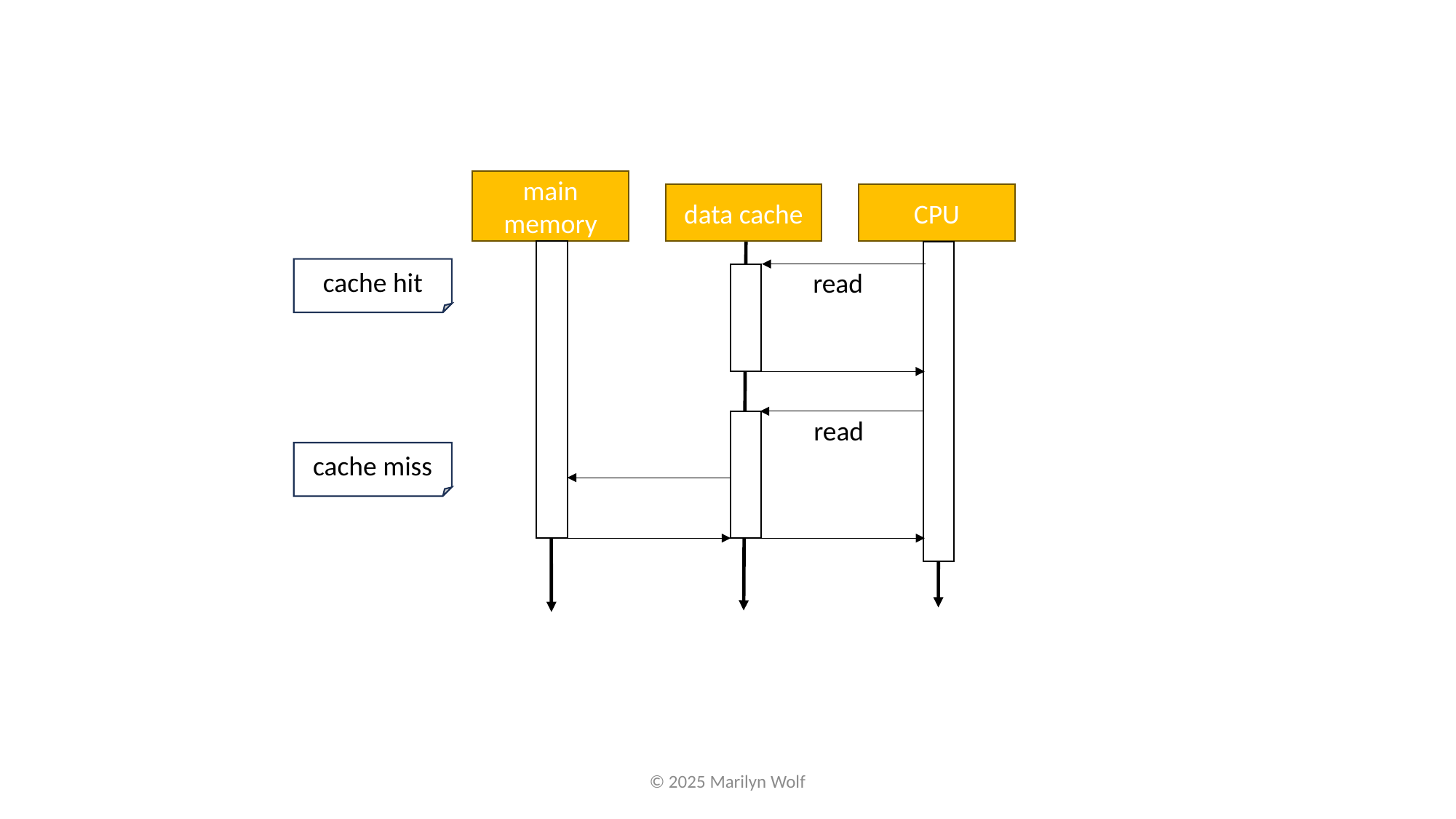

main memory
data cache
CPU

cache hit
read

read

cache miss
© 2025 Marilyn Wolf